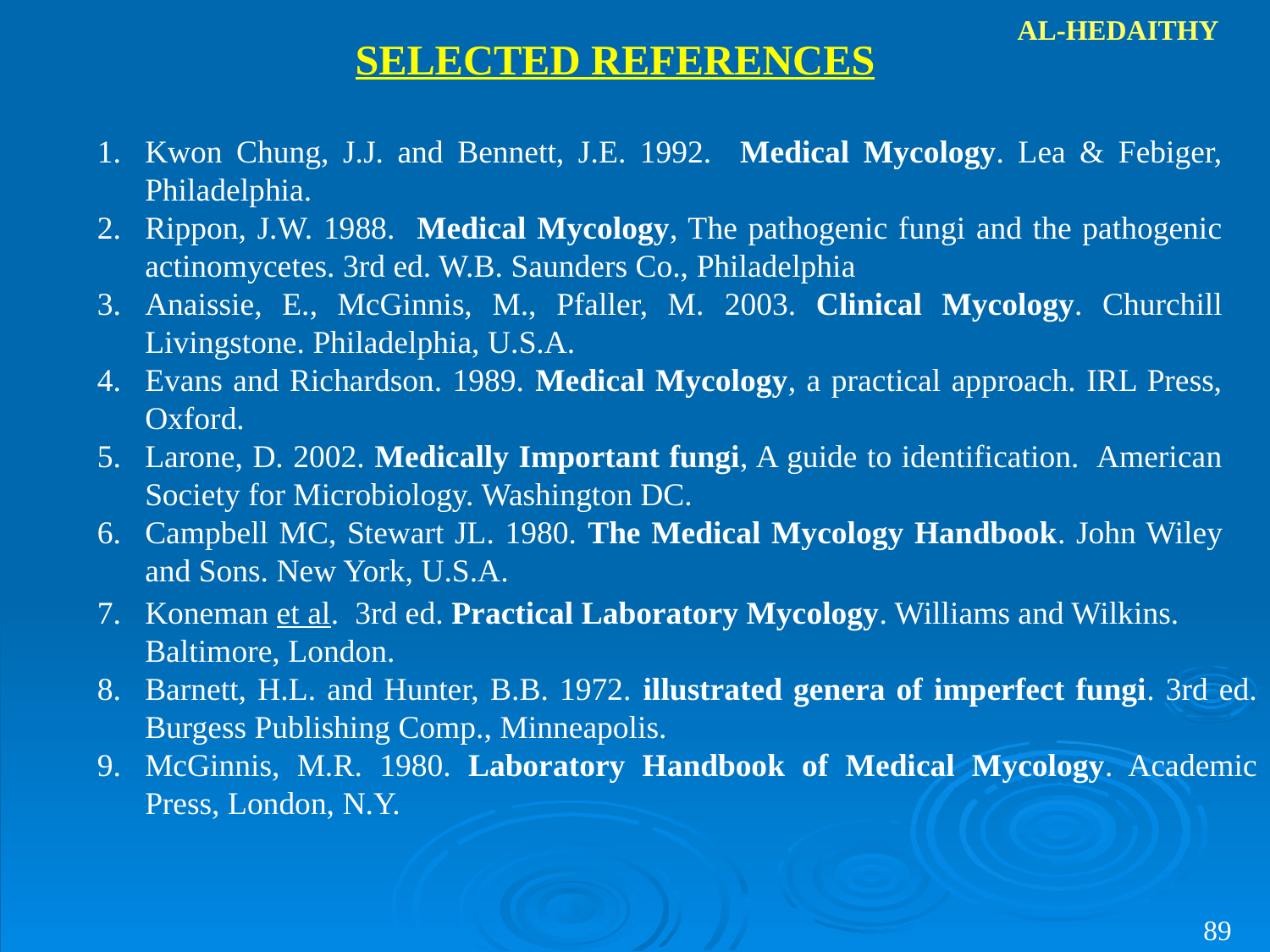

AL-HEDAITHY
SELECTED REFERENCES

Kwon Chung, J.J. and Bennett, J.E. 1992.  Medical Mycology. Lea & Febiger, Philadelphia.
Rippon, J.W. 1988.  Medical Mycology, The pathogenic fungi and the pathogenic actinomycetes. 3rd ed. W.B. Saunders Co., Philadelphia
Anaissie, E., McGinnis, M., Pfaller, M. 2003. Clinical Mycology. Churchill Livingstone. Philadelphia, U.S.A.
Evans and Richardson. 1989. Medical Mycology, a practical approach. IRL Press, Oxford.
Larone, D. 2002. Medically Important fungi, A guide to identification.  American Society for Microbiology. Washington DC.
Campbell MC, Stewart JL. 1980. The Medical Mycology Handbook. John Wiley and Sons. New York, U.S.A.
Koneman et al.  3rd ed. Practical Laboratory Mycology. Williams and Wilkins. Baltimore, London.
Barnett, H.L. and Hunter, B.B. 1972. illustrated genera of imperfect fungi. 3rd ed. Burgess Publishing Comp., Minneapolis.
McGinnis, M.R. 1980. Laboratory Handbook of Medical Mycology. Academic Press, London, N.Y.

89